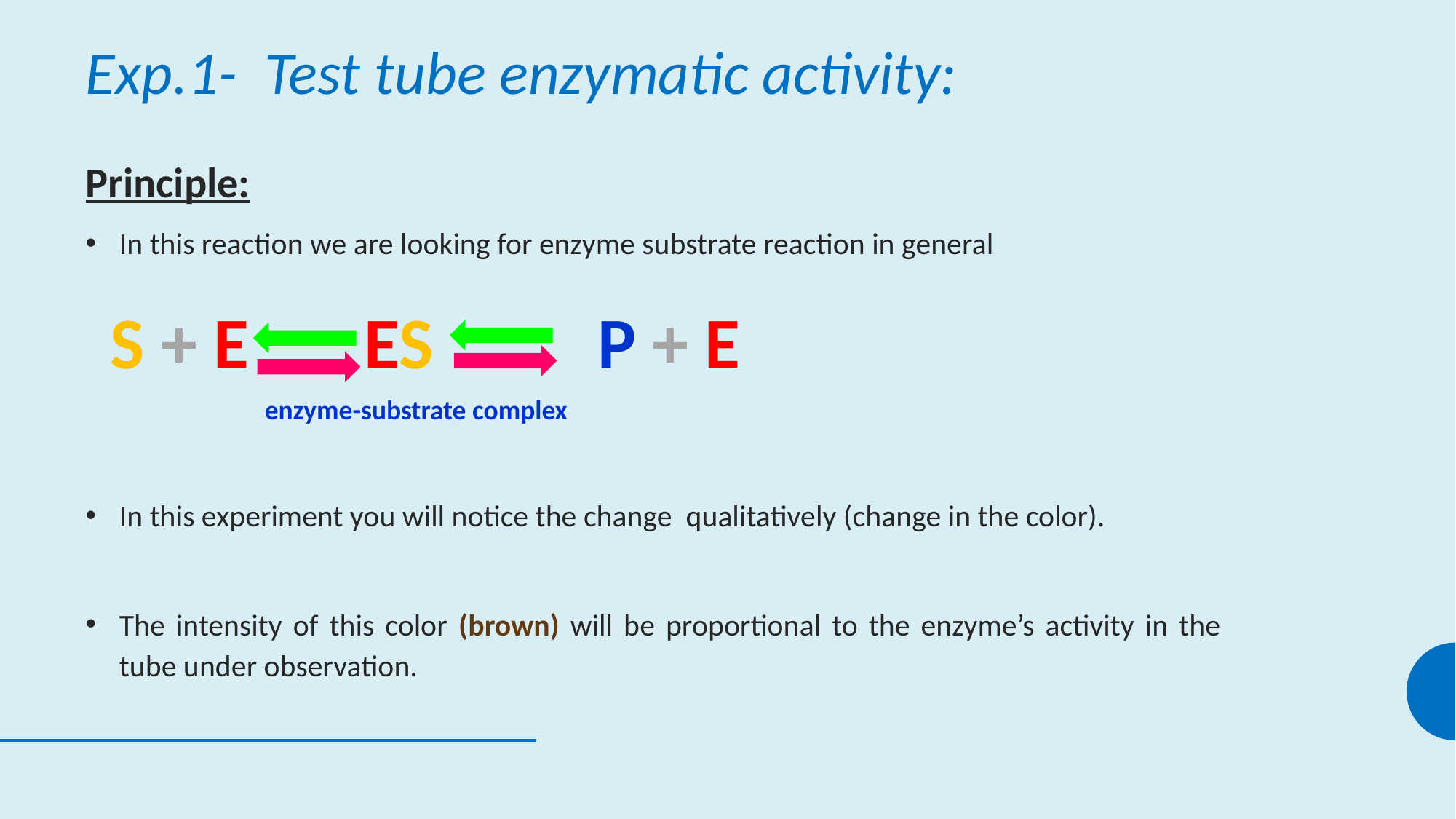

# Exp.1-  Test tube enzymatic activity:
Principle:
In this reaction we are looking for enzyme substrate reaction in general

In this experiment you will notice the change  qualitatively (change in the color).

The intensity of this color (brown) will be proportional to the enzyme’s activity in the tube under observation.

S + E       ES          P + E

enzyme-substrate complex